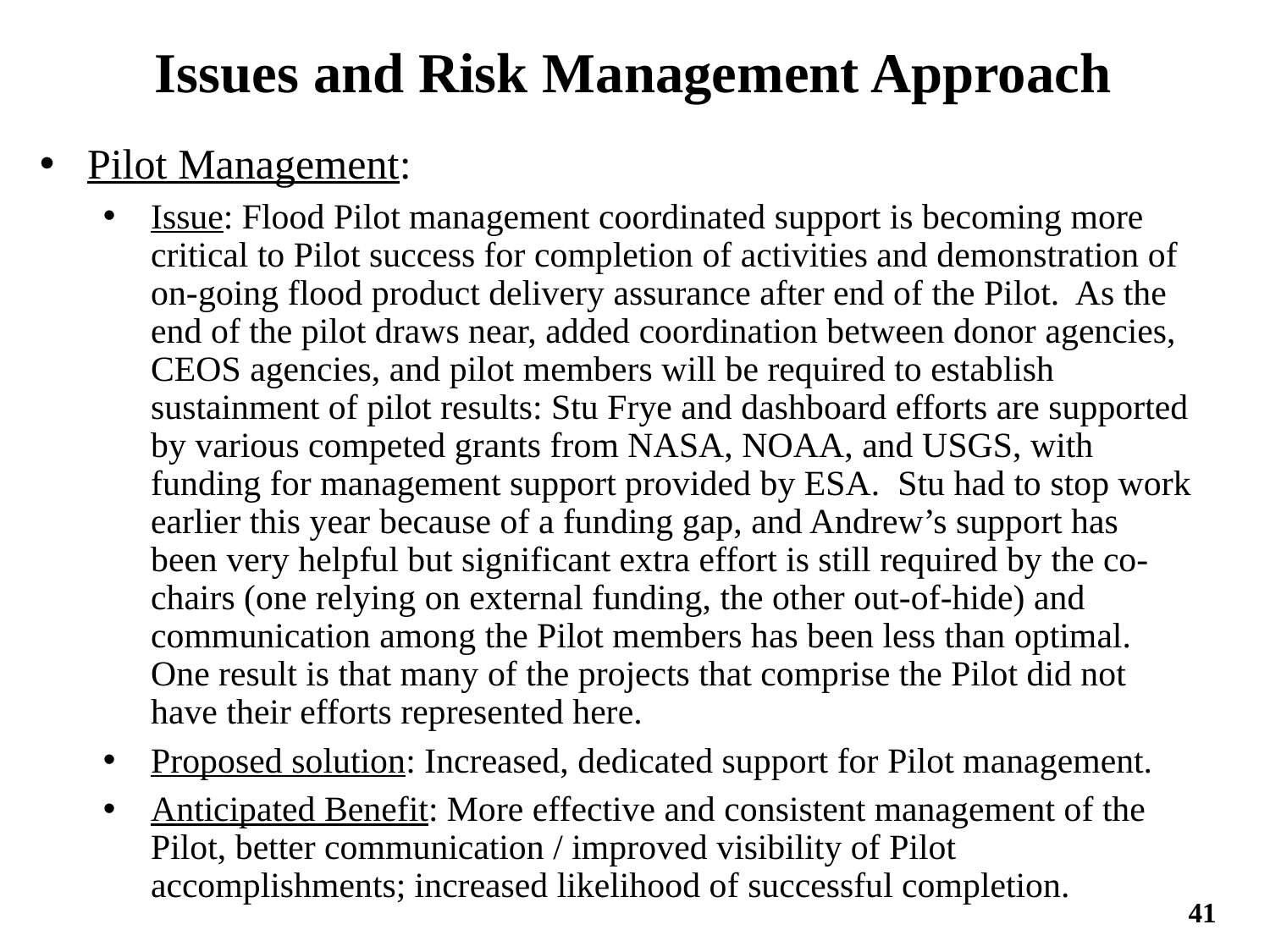

Issues and Risk Management Approach
Pilot Management:
Issue: Flood Pilot management coordinated support is becoming more critical to Pilot success for completion of activities and demonstration of on-going flood product delivery assurance after end of the Pilot.  As the end of the pilot draws near, added coordination between donor agencies, CEOS agencies, and pilot members will be required to establish sustainment of pilot results: Stu Frye and dashboard efforts are supported by various competed grants from NASA, NOAA, and USGS, with funding for management support provided by ESA.  Stu had to stop work earlier this year because of a funding gap, and Andrew’s support has been very helpful but significant extra effort is still required by the co-chairs (one relying on external funding, the other out-of-hide) and communication among the Pilot members has been less than optimal.  One result is that many of the projects that comprise the Pilot did not have their efforts represented here.
Proposed solution: Increased, dedicated support for Pilot management.
Anticipated Benefit: More effective and consistent management of the Pilot, better communication / improved visibility of Pilot accomplishments; increased likelihood of successful completion.
41